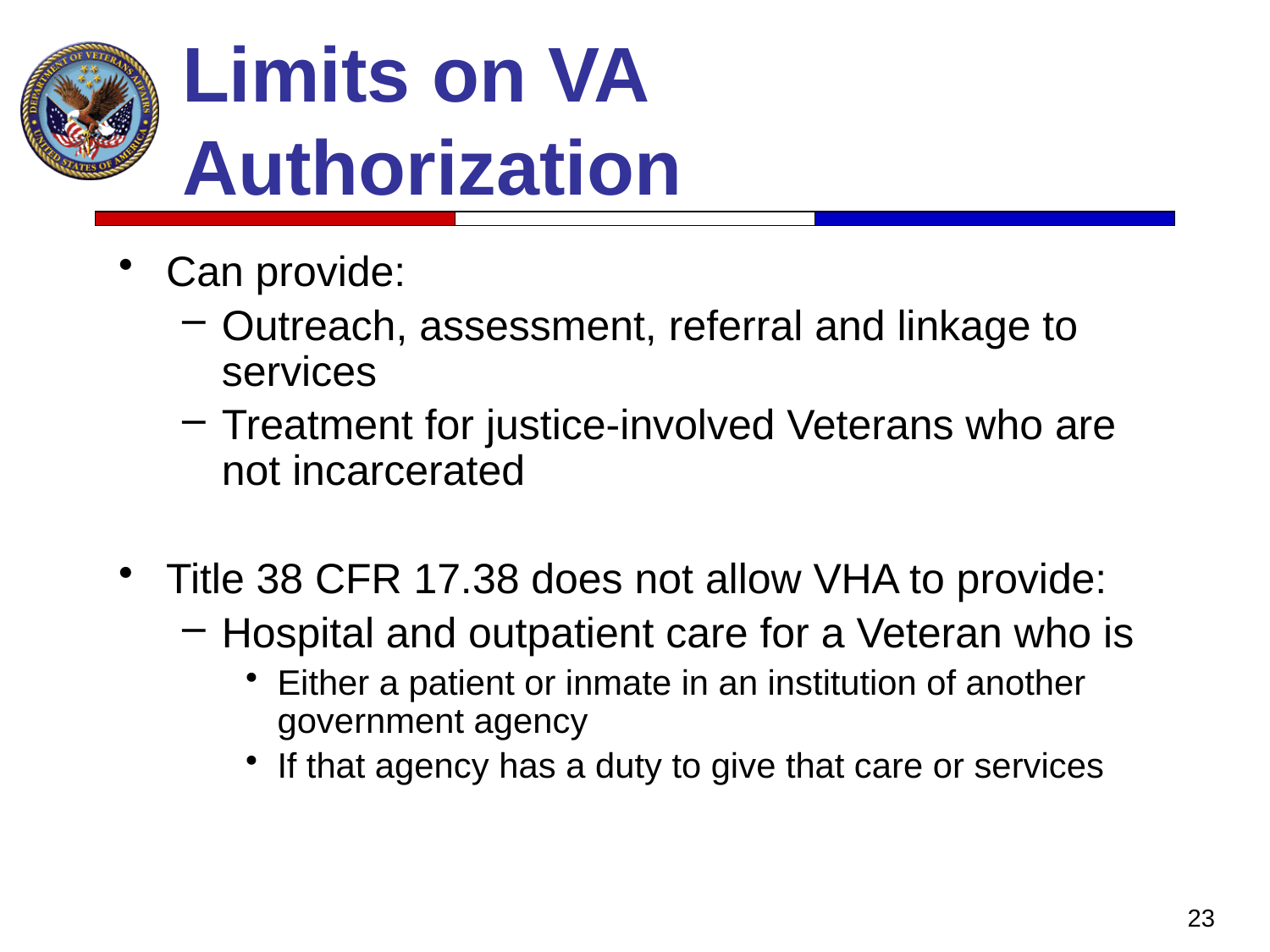

Limits on VA Authorization
Can provide:
Outreach, assessment, referral and linkage to services
Treatment for justice-involved Veterans who are not incarcerated

Title 38 CFR 17.38 does not allow VHA to provide:
Hospital and outpatient care for a Veteran who is
Either a patient or inmate in an institution of another government agency
If that agency has a duty to give that care or services
23